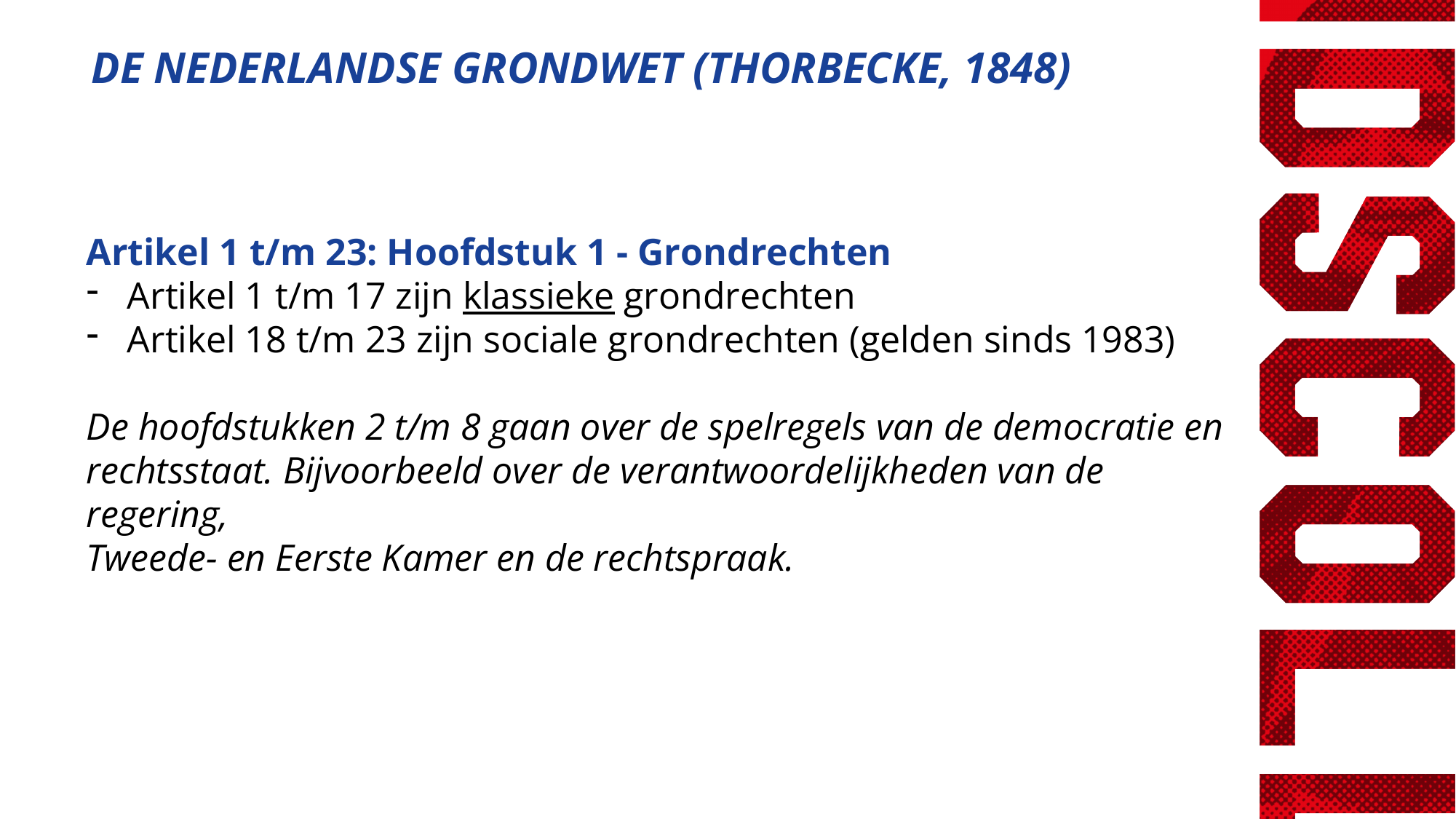

DE NEDERLANDSE GRONDWET (THORBECKE, 1848)
Artikel 1 t/m 23: Hoofdstuk 1 - Grondrechten
Artikel 1 t/m 17 zijn klassieke grondrechten
Artikel 18 t/m 23 zijn sociale grondrechten (gelden sinds 1983)

De hoofdstukken 2 t/m 8 gaan over de spelregels van de democratie en
rechtsstaat. Bijvoorbeeld over de verantwoordelijkheden van de regering,
Tweede- en Eerste Kamer en de rechtspraak.